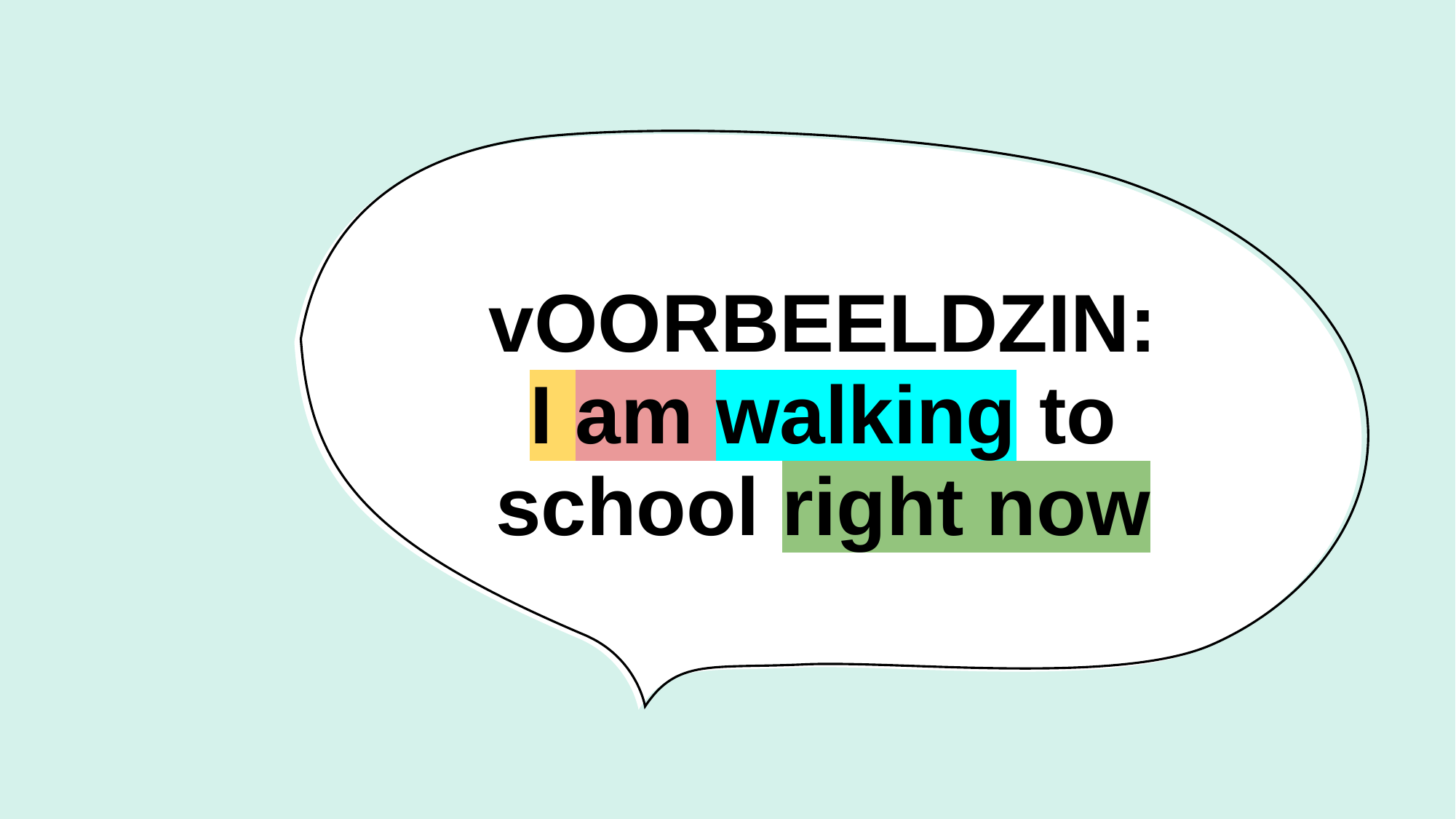

# vOORBEELDZIN:
I am walking to school right now